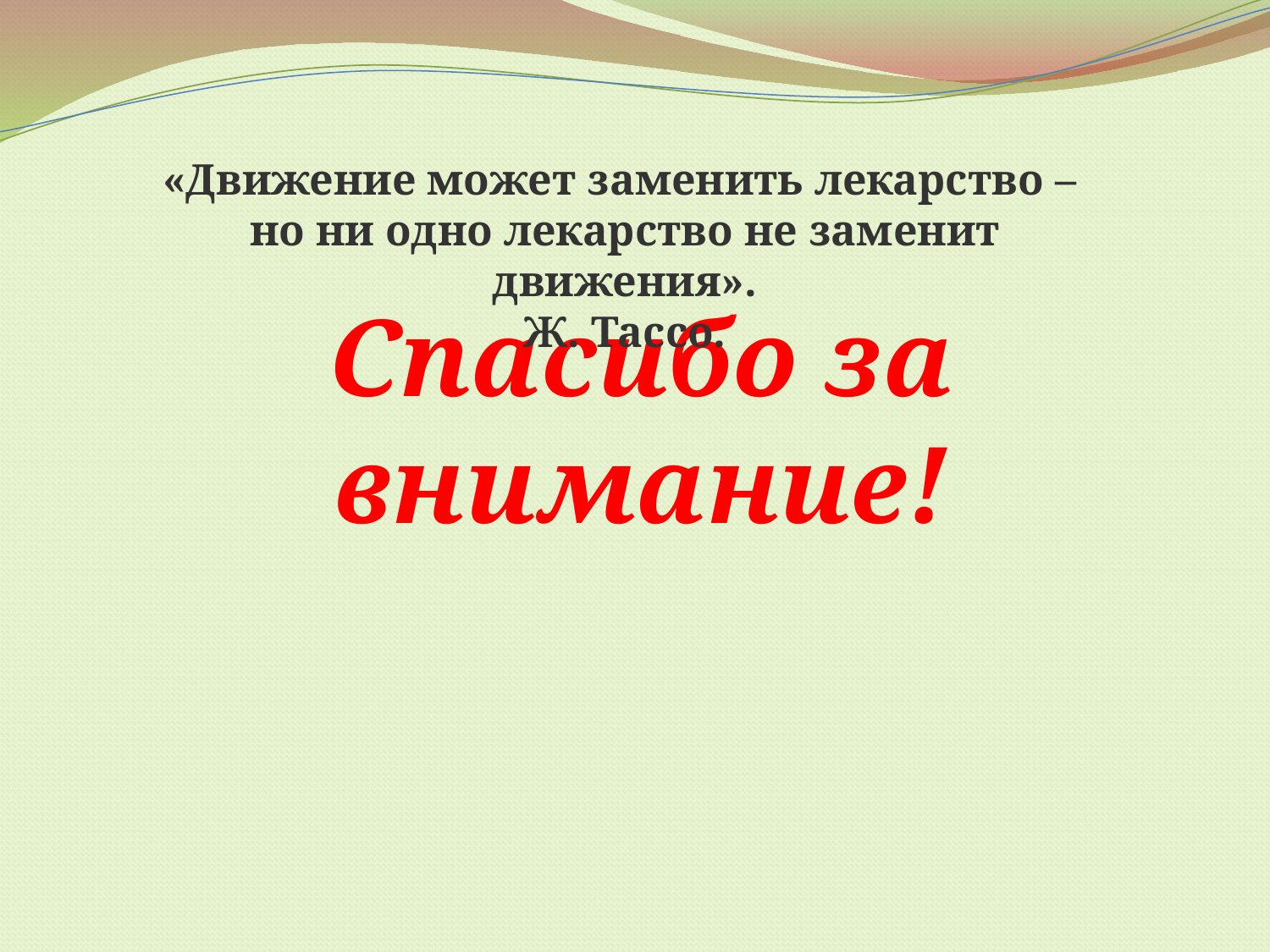

«Движение может заменить лекарство –
но ни одно лекарство не заменит движения».
Ж. Тассо.
# Спасибо за внимание!